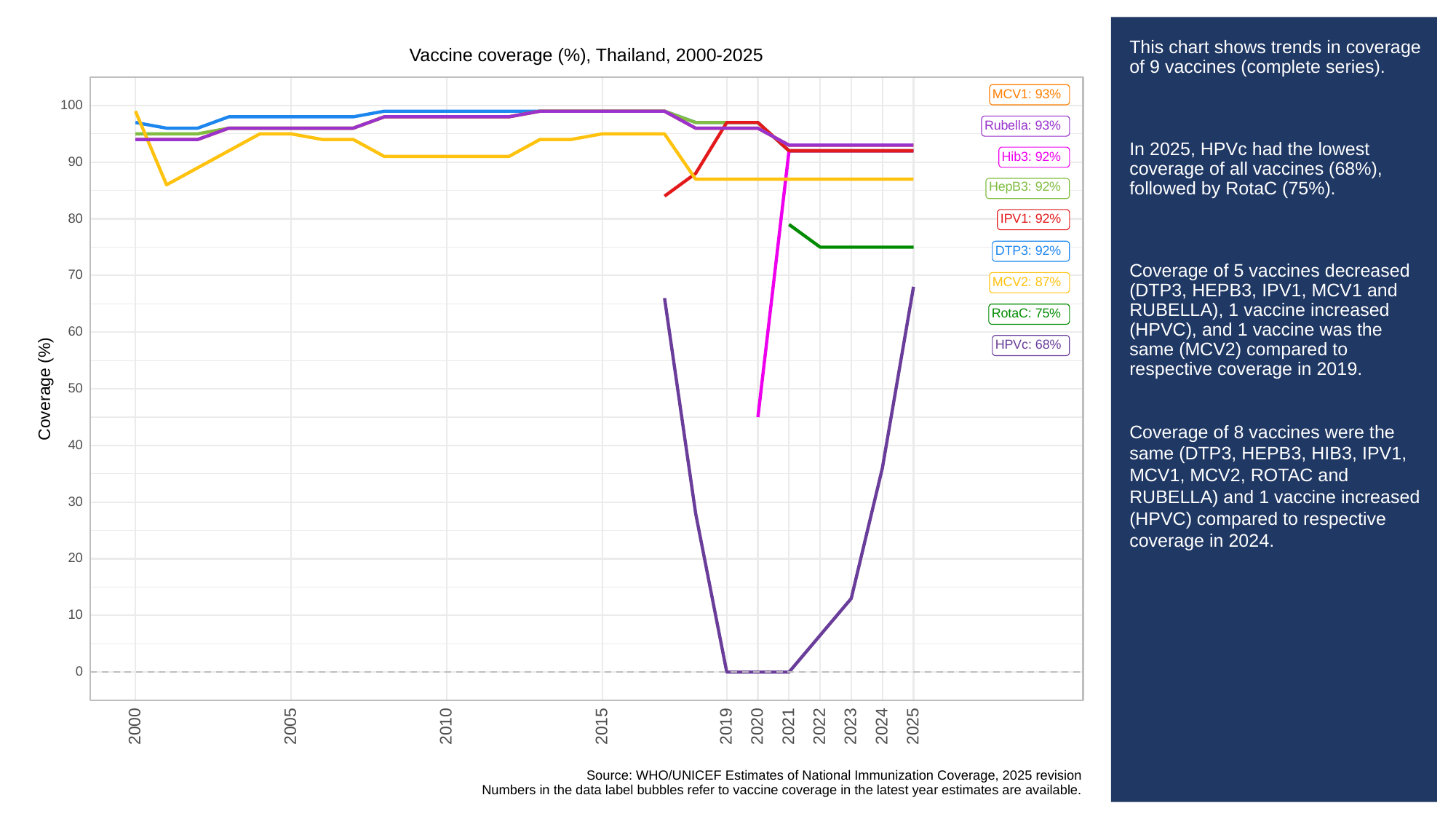

# This chart shows trends in coverage of 9 vaccines (complete series).

In 2025, HPVc had the lowest coverage of all vaccines (68%), followed by RotaC (75%).

Coverage of 5 vaccines decreased (DTP3, HEPB3, IPV1, MCV1 and RUBELLA), 1 vaccine increased (HPVC), and 1 vaccine was the same (MCV2) compared to respective coverage in 2019.

Coverage of 8 vaccines were the same (DTP3, HEPB3, HIB3, IPV1, MCV1, MCV2, ROTAC and RUBELLA) and 1 vaccine increased (HPVC) compared to respective coverage in 2024.

Vaccine coverage (%), Thailand, 2000-2025

MCV1: 93%

100

Rubella: 93%

Hib3: 92%
90

HepB3: 92%

80
IPV1: 92%

DTP3: 92%

70

MCV2: 87%

RotaC: 75%
60

HPVc: 68%

Coverage (%)
50

40

30

20

10

0

2023
2000
2005
2010
2015
2019
2020
2021
2022
2024
2025
Source: WHO/UNICEF Estimates of National Immunization Coverage, 2025 revision
Numbers in the data label bubbles refer to vaccine coverage in the latest year estimates are available.